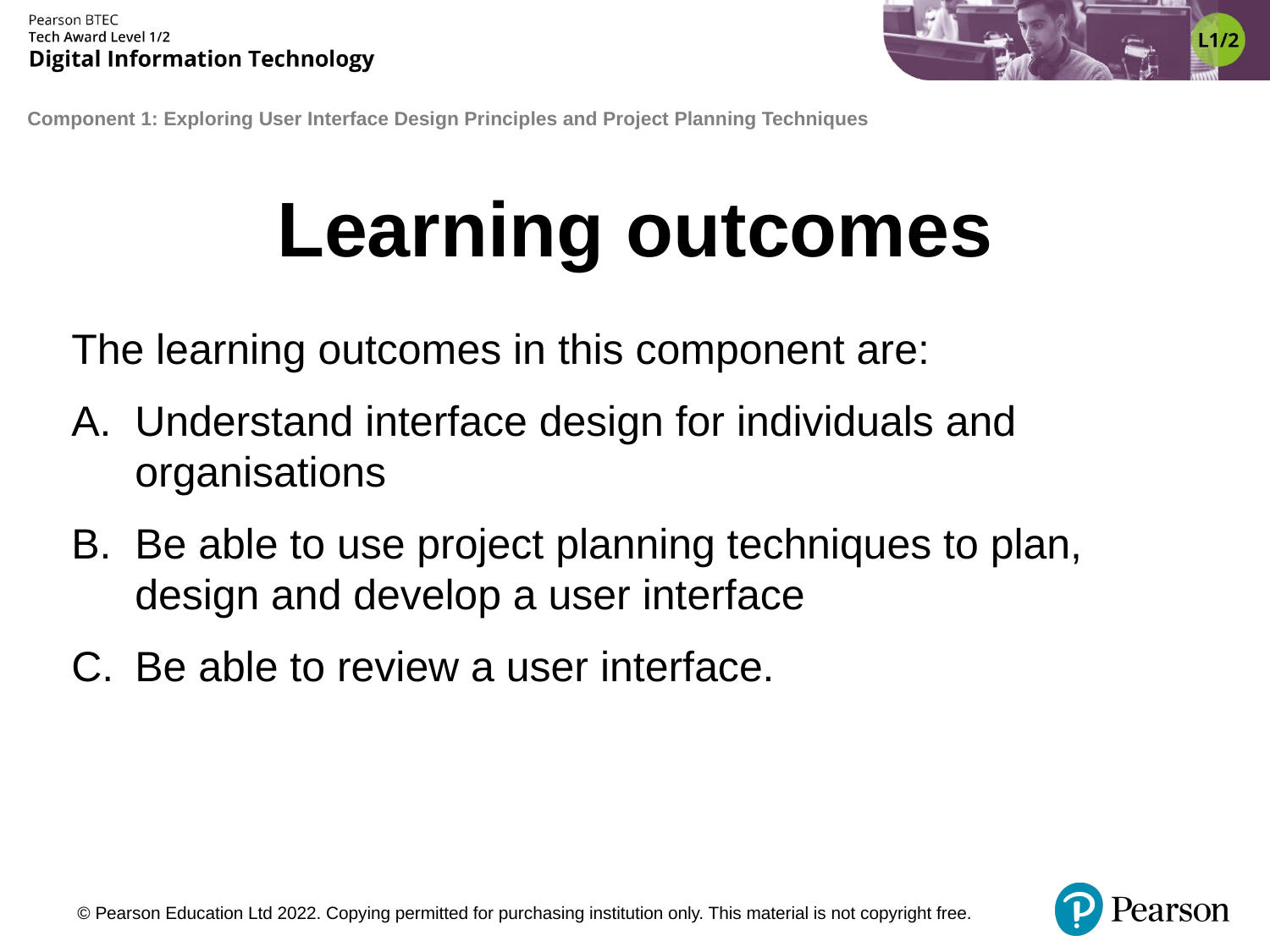

# Learning outcomes
The learning outcomes in this component are:
Understand interface design for individuals and organisations
Be able to use project planning techniques to plan, design and develop a user interface
Be able to review a user interface.